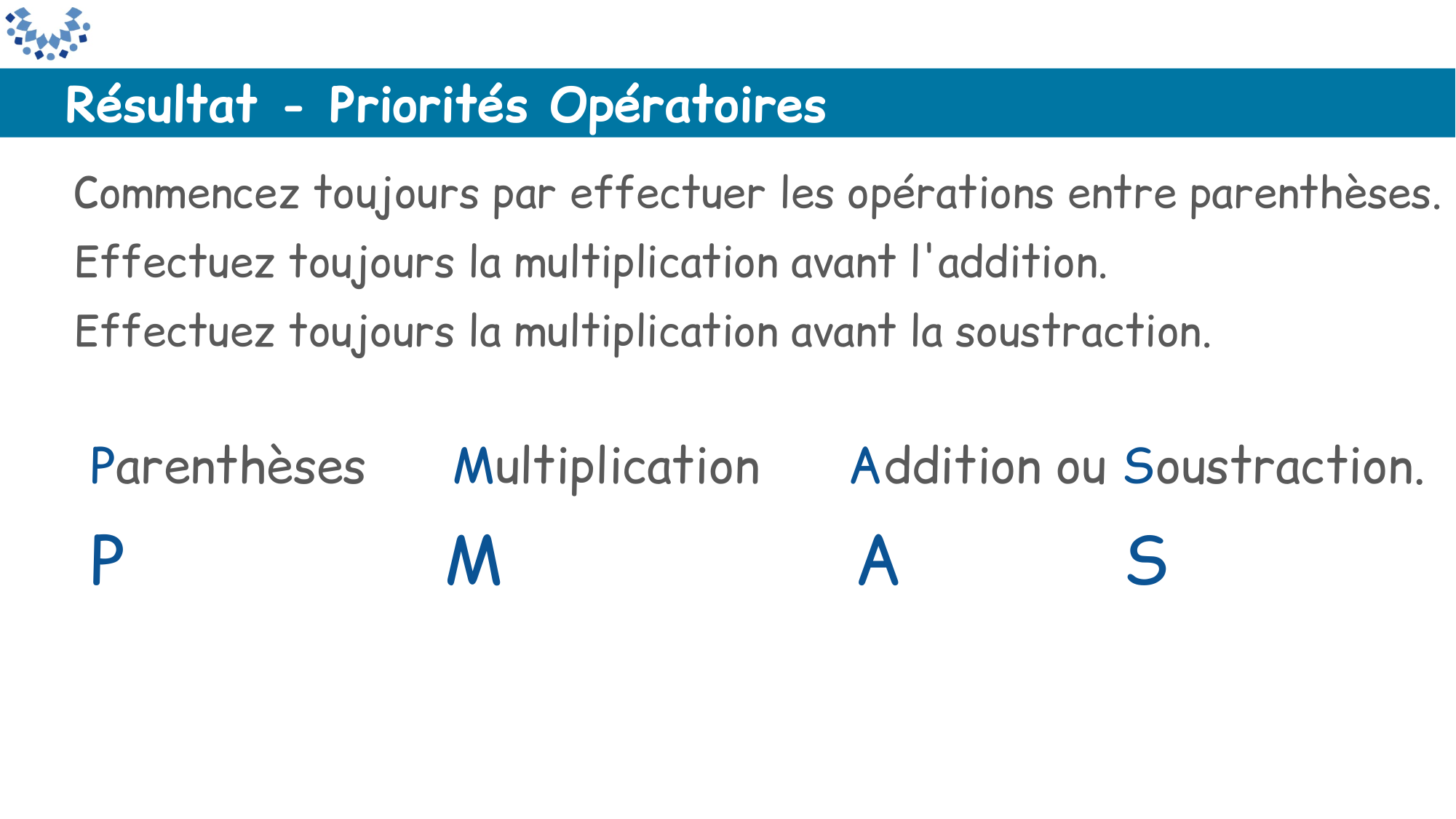

Résultat - Priorités Opératoires
Commencez toujours par effectuer les opérations entre parenthèses.
Effectuez toujours la multiplication avant l'addition.
Effectuez toujours la multiplication avant la soustraction.

Parenthèses
Multiplication
Addition ou Soustraction.
P                M             	A           S